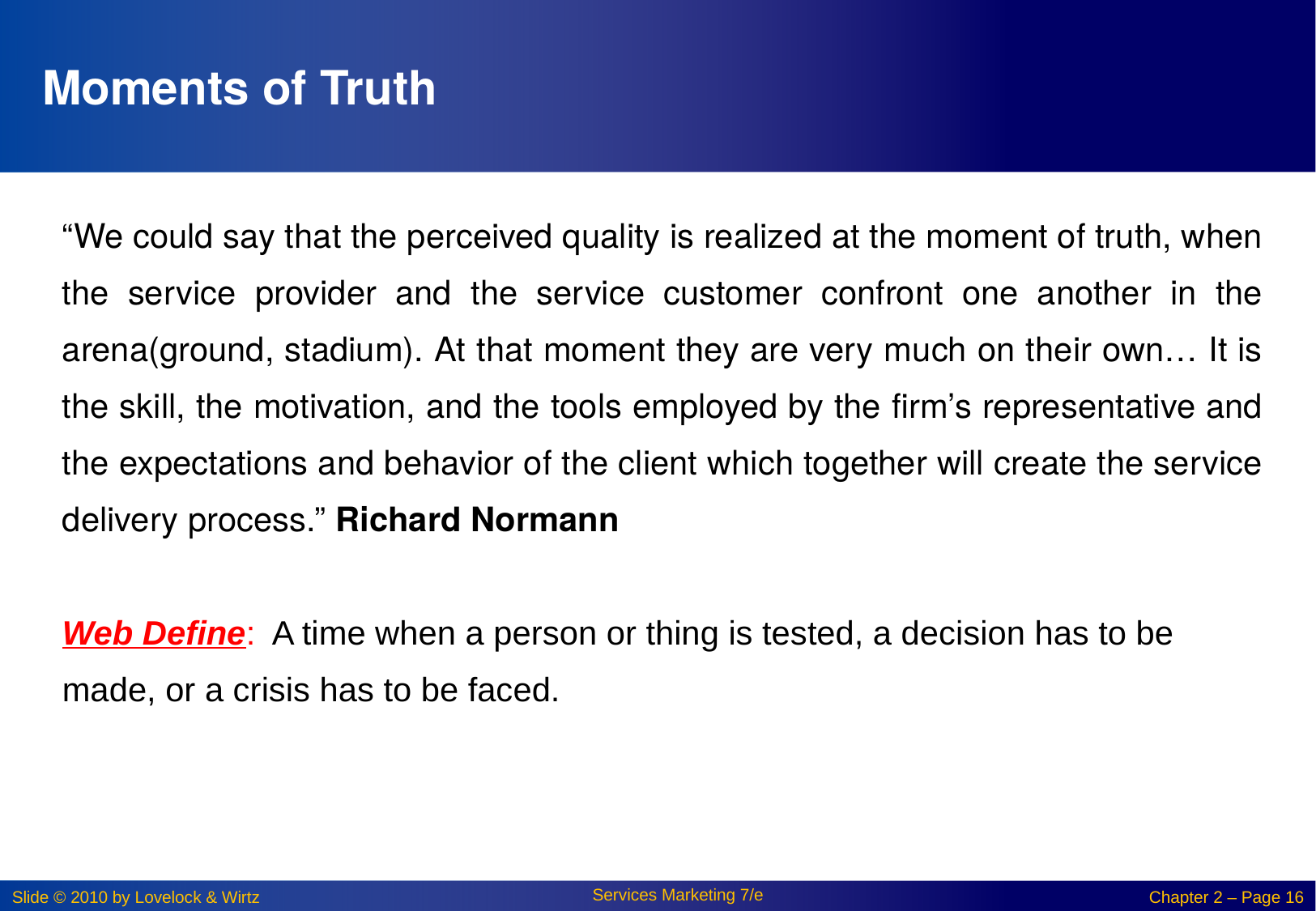

# Moments of Truth
“We could say that the perceived quality is realized at the moment of truth, when the service provider and the service customer confront one another in the arena(ground, stadium). At that moment they are very much on their own… It is the skill, the motivation, and the tools employed by the firm’s representative and the expectations and behavior of the client which together will create the service delivery process.” Richard Normann

Web Define:  A time when a person or thing is tested, a decision has to be made, or a crisis has to be faced.